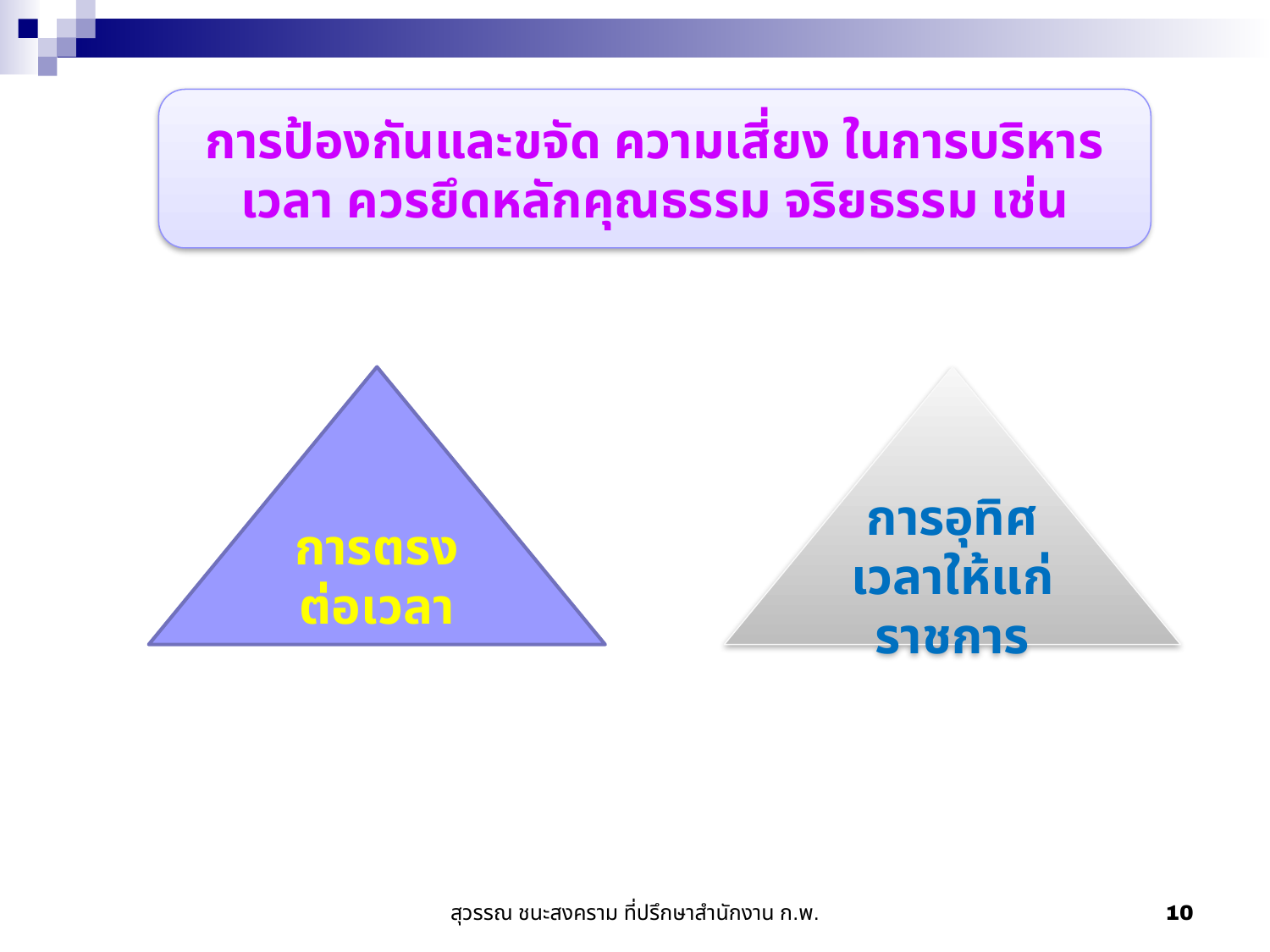

การป้องกันและขจัด ความเสี่ยง ในการบริหารเวลา ควรยึดหลักคุณธรรม จริยธรรม เช่น
การตรงต่อเวลา
การอุทิศเวลาให้แก่ราชการ
สุวรรณ ชนะสงคราม ที่ปรึกษาสำนักงาน ก.พ.
10